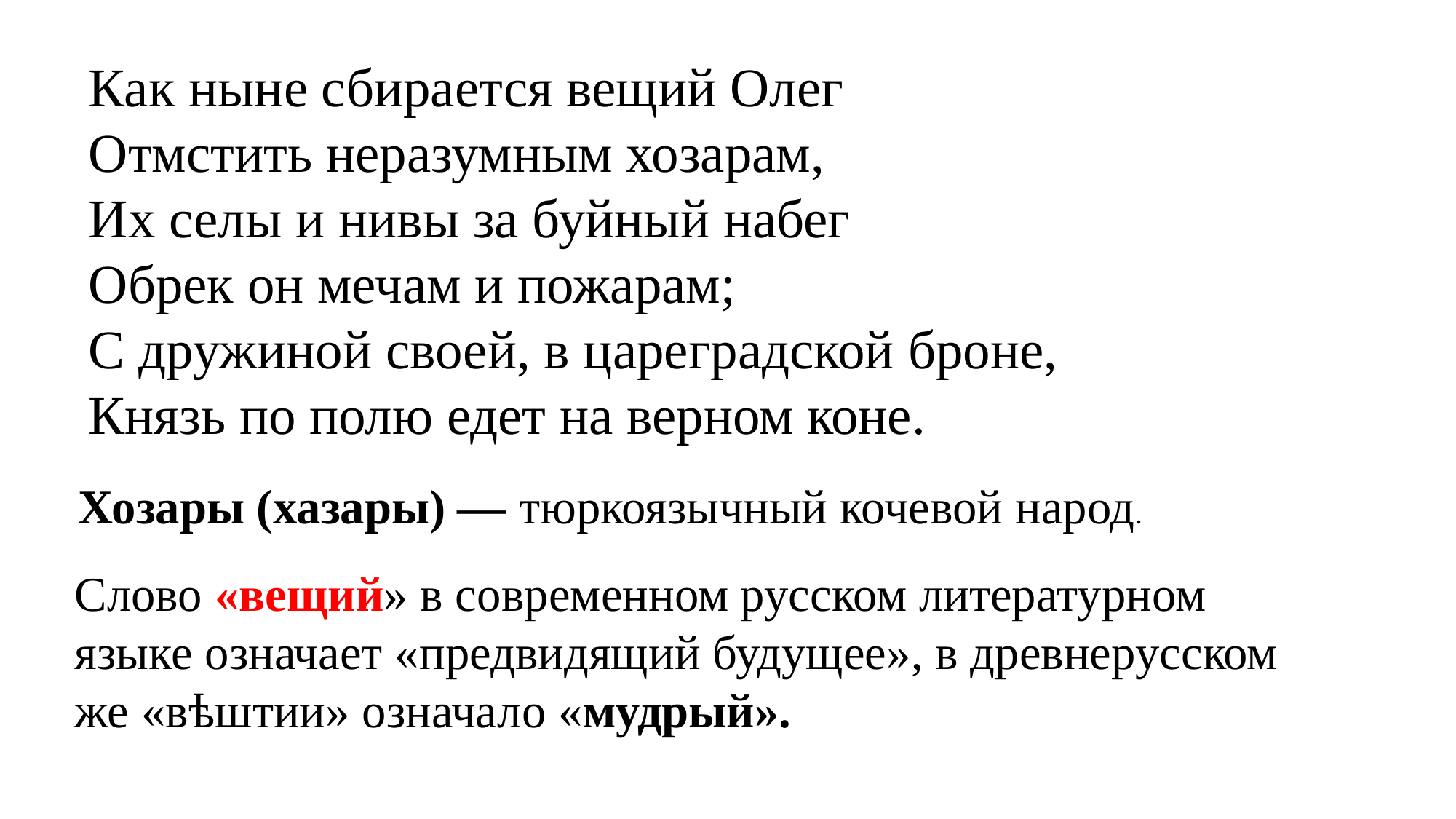

Как ныне сбирается вещий Олег
Отмстить неразумным хозарам,
Их селы и нивы за буйный набег
Обрек он мечам и пожарам;
С дружиной своей, в цареградской броне,
Князь по полю едет на верном коне.
Хозары (хазары) — тюркоязычный кочевой народ.
Слово «вещий» в современном русском литературном языке означает «предвидящий будущее», в древнерусском же «вѣштии» означало «мудрый».